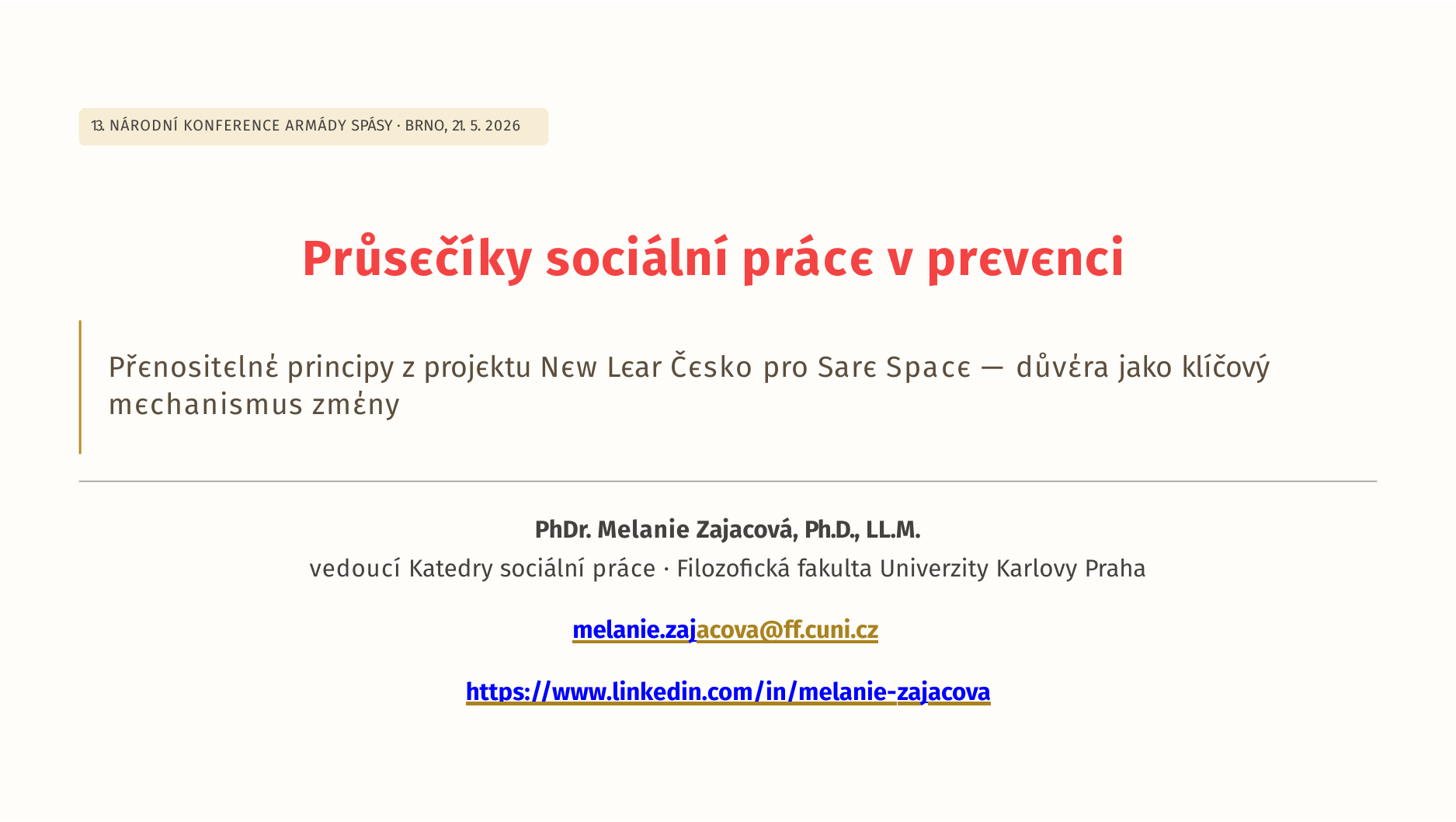

13. NÁRODNÍ KONFERENCE ARMÁDY SPÁSY · BRNO, 21. 5. 2026
# Průsєčíky sociální prácє v prєvєnci

Přєnositєlnέ principy z projєktu Nєw Lєar Čєsko pro Sarє Spacє — důvέra jako klíčový mєchanismus zmέny

PhDr. Melanie Zajacová, Ph.D., LL.M.
vedoucí Katedry sociální práce · Filozofická fakulta Univerzity Karlovy Praha
melanie.zajacova@ff.cuni.cz https://www.linkedin.com/in/melanie-zajacova